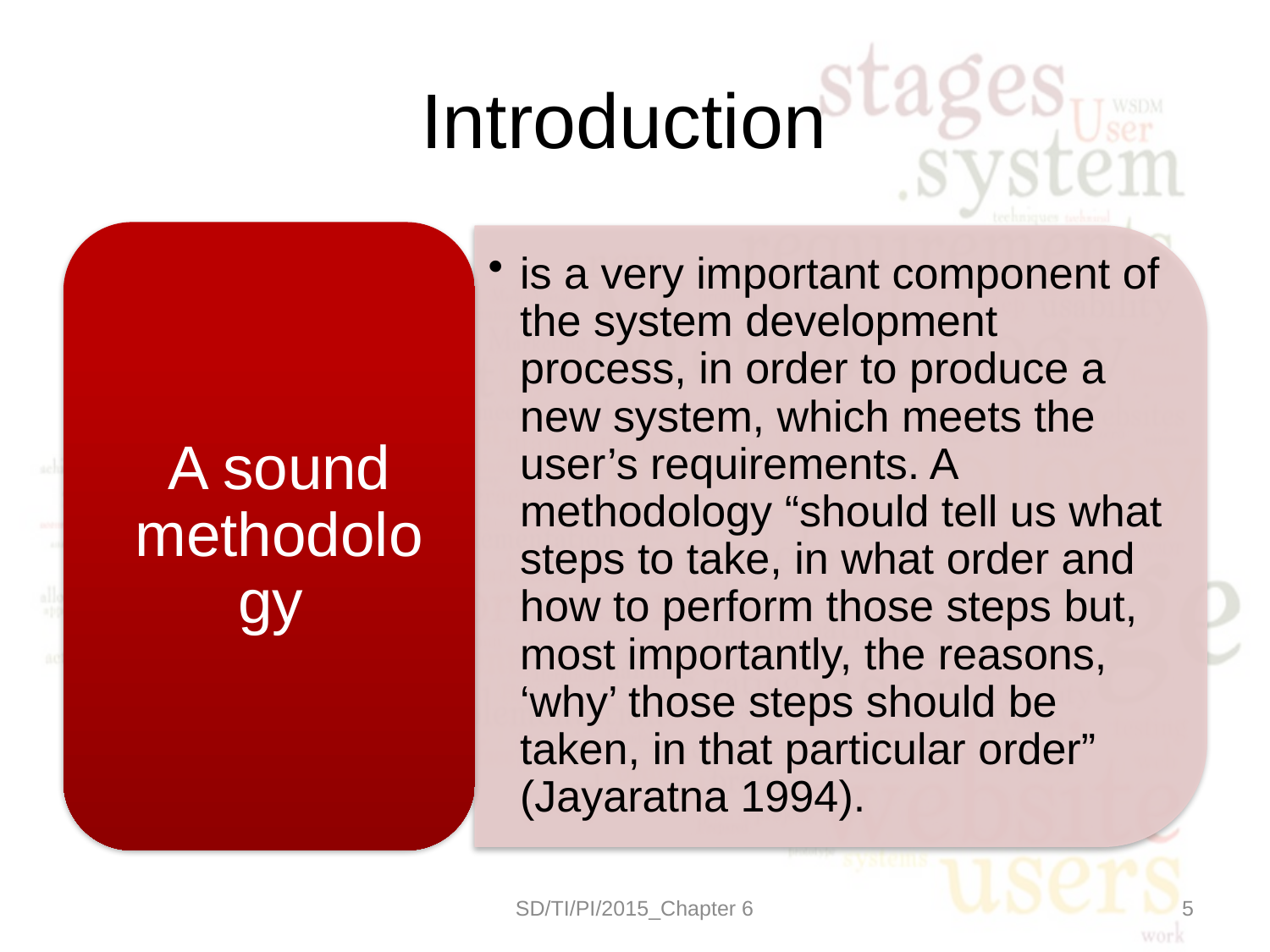

# Introduction
is a very important component of the system development process, in order to produce a new system, which meets the user’s requirements. A methodology “should tell us what steps to take, in what order and how to perform those steps but, most importantly, the reasons, ‘why’ those steps should be taken, in that particular order” (Jayaratna 1994).
A sound methodology
SD/TI/PI/2015_Chapter 6
5